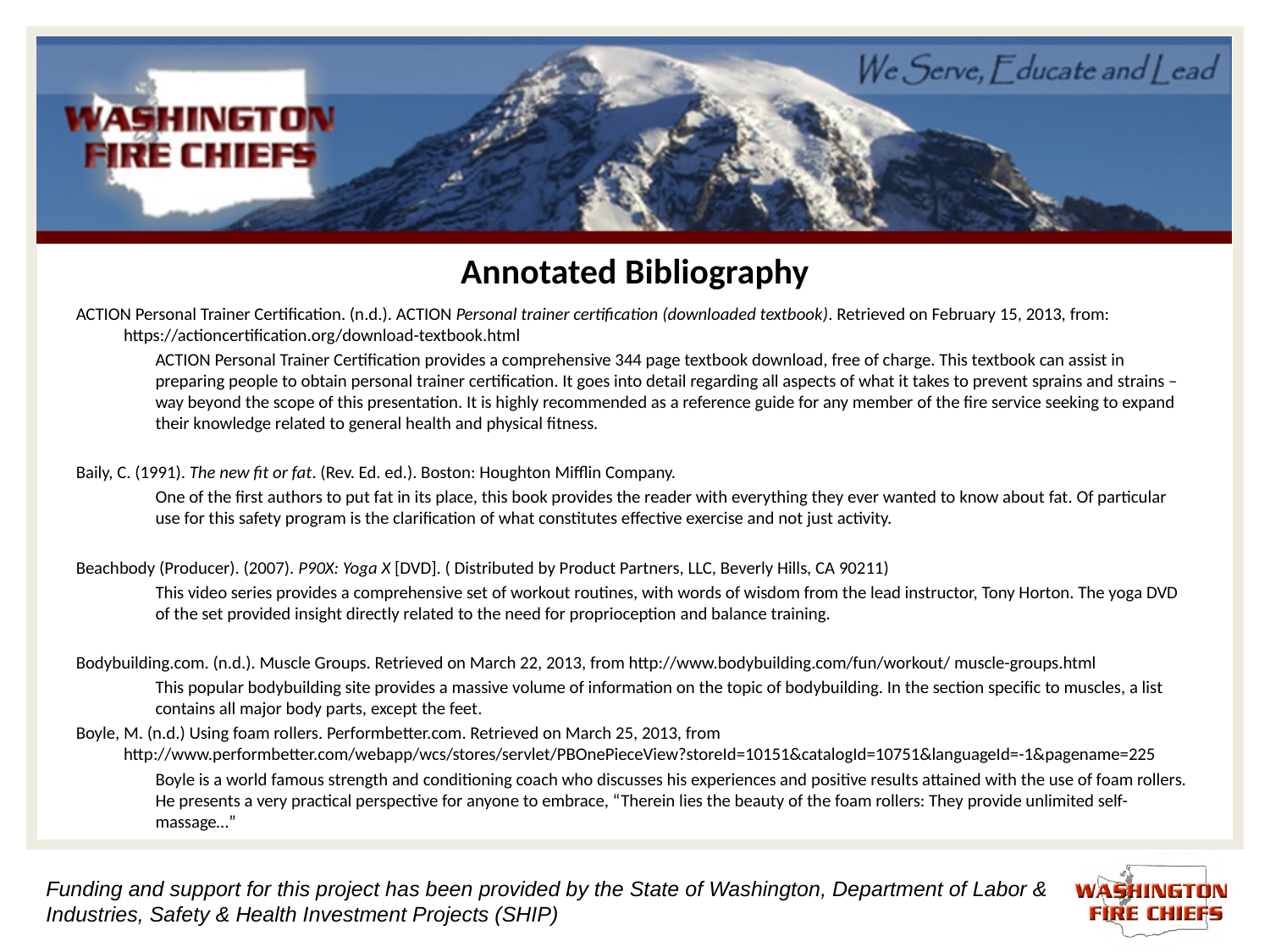

# Annotated Bibliography
ACTION Personal Trainer Certification. (n.d.). ACTION Personal trainer certification (downloaded textbook). Retrieved on February 15, 2013, from: https://actioncertification.org/download-textbook.html
ACTION Personal Trainer Certification provides a comprehensive 344 page textbook download, free of charge. This textbook can assist in preparing people to obtain personal trainer certification. It goes into detail regarding all aspects of what it takes to prevent sprains and strains – way beyond the scope of this presentation. It is highly recommended as a reference guide for any member of the fire service seeking to expand their knowledge related to general health and physical fitness.

Baily, C. (1991). The new fit or fat. (Rev. Ed. ed.). Boston: Houghton Mifflin Company.
One of the first authors to put fat in its place, this book provides the reader with everything they ever wanted to know about fat. Of particular use for this safety program is the clarification of what constitutes effective exercise and not just activity.

Beachbody (Producer). (2007). P90X: Yoga X [DVD]. ( Distributed by Product Partners, LLC, Beverly Hills, CA 90211)
This video series provides a comprehensive set of workout routines, with words of wisdom from the lead instructor, Tony Horton. The yoga DVD of the set provided insight directly related to the need for proprioception and balance training.

Bodybuilding.com. (n.d.). Muscle Groups. Retrieved on March 22, 2013, from http://www.bodybuilding.com/fun/workout/ muscle-groups.html
This popular bodybuilding site provides a massive volume of information on the topic of bodybuilding. In the section specific to muscles, a list contains all major body parts, except the feet.
Boyle, M. (n.d.) Using foam rollers. Performbetter.com. Retrieved on March 25, 2013, from http://www.performbetter.com/webapp/wcs/stores/servlet/PBOnePieceView?storeId=10151&catalogId=10751&languageId=-1&pagename=225
Boyle is a world famous strength and conditioning coach who discusses his experiences and positive results attained with the use of foam rollers. He presents a very practical perspective for anyone to embrace, “Therein lies the beauty of the foam rollers: They provide unlimited self-massage…”